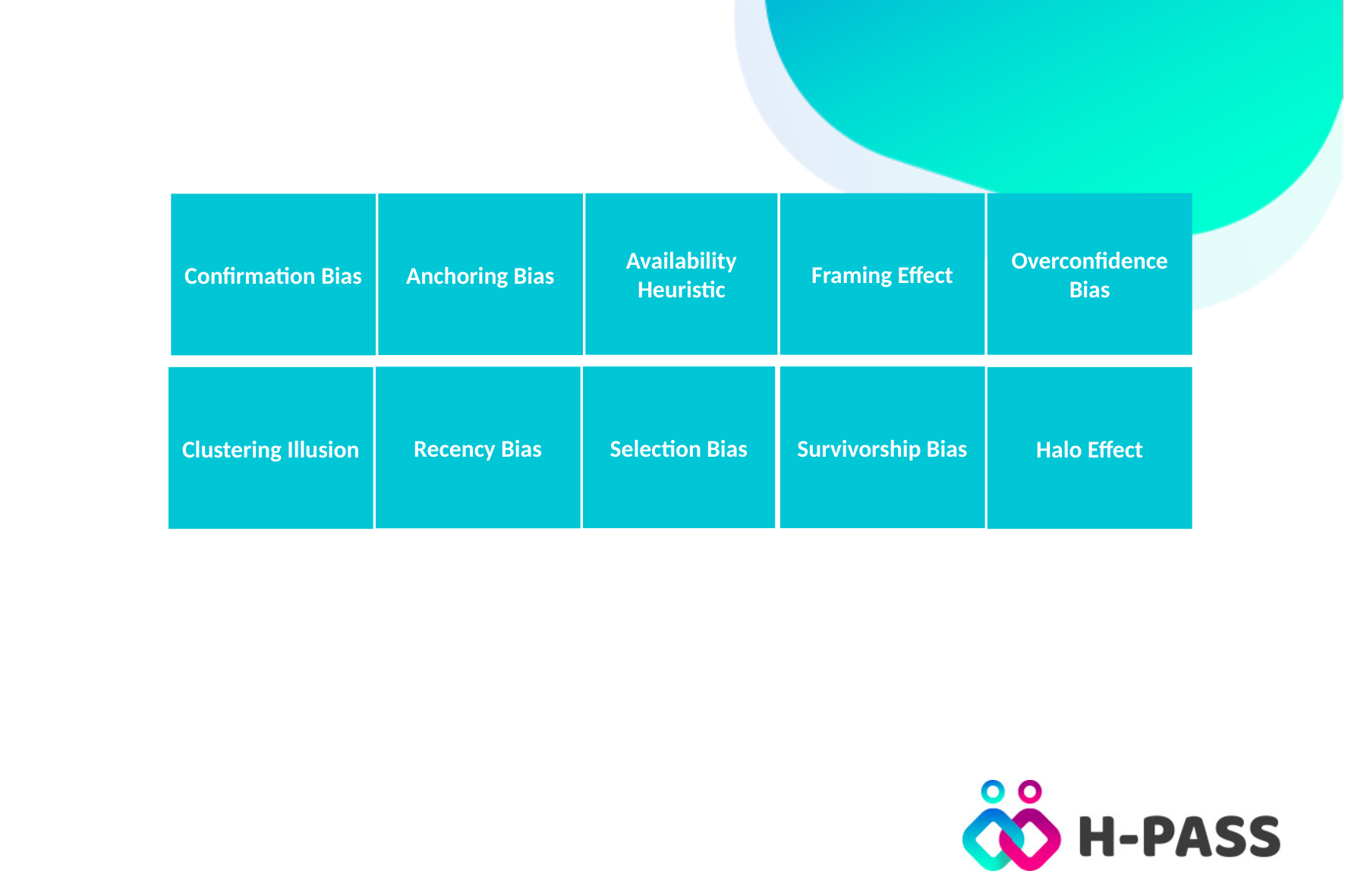

#
Availability Heuristic
Framing Effect
Overconfidence Bias
Anchoring Bias
Confirmation Bias

Selection Bias
Survivorship Bias
Recency Bias
Clustering Illusion
Halo Effect